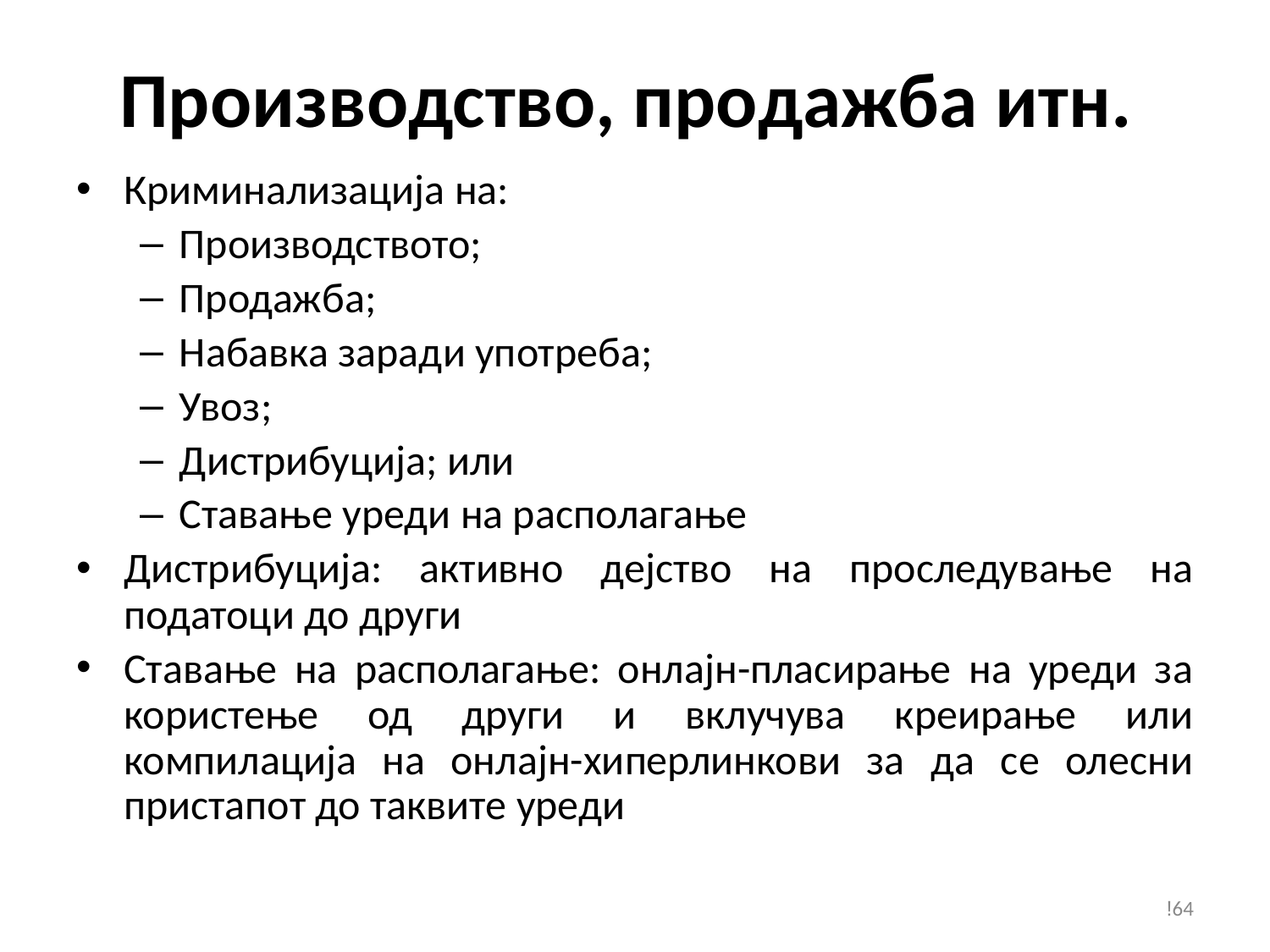

# Производство, продажба итн.
Криминализација на:
Производството;
Продажба;
Набавка заради употреба;
Увоз;
Дистрибуција; или
Ставање уреди на располагање
Дистрибуција: активно дејство на проследување на податоци до други
Ставање на располагање: онлајн-пласирање на уреди за користење од други и вклучува креирање или компилација на онлајн-хиперлинкови за да се олесни пристапот до таквите уреди
!64